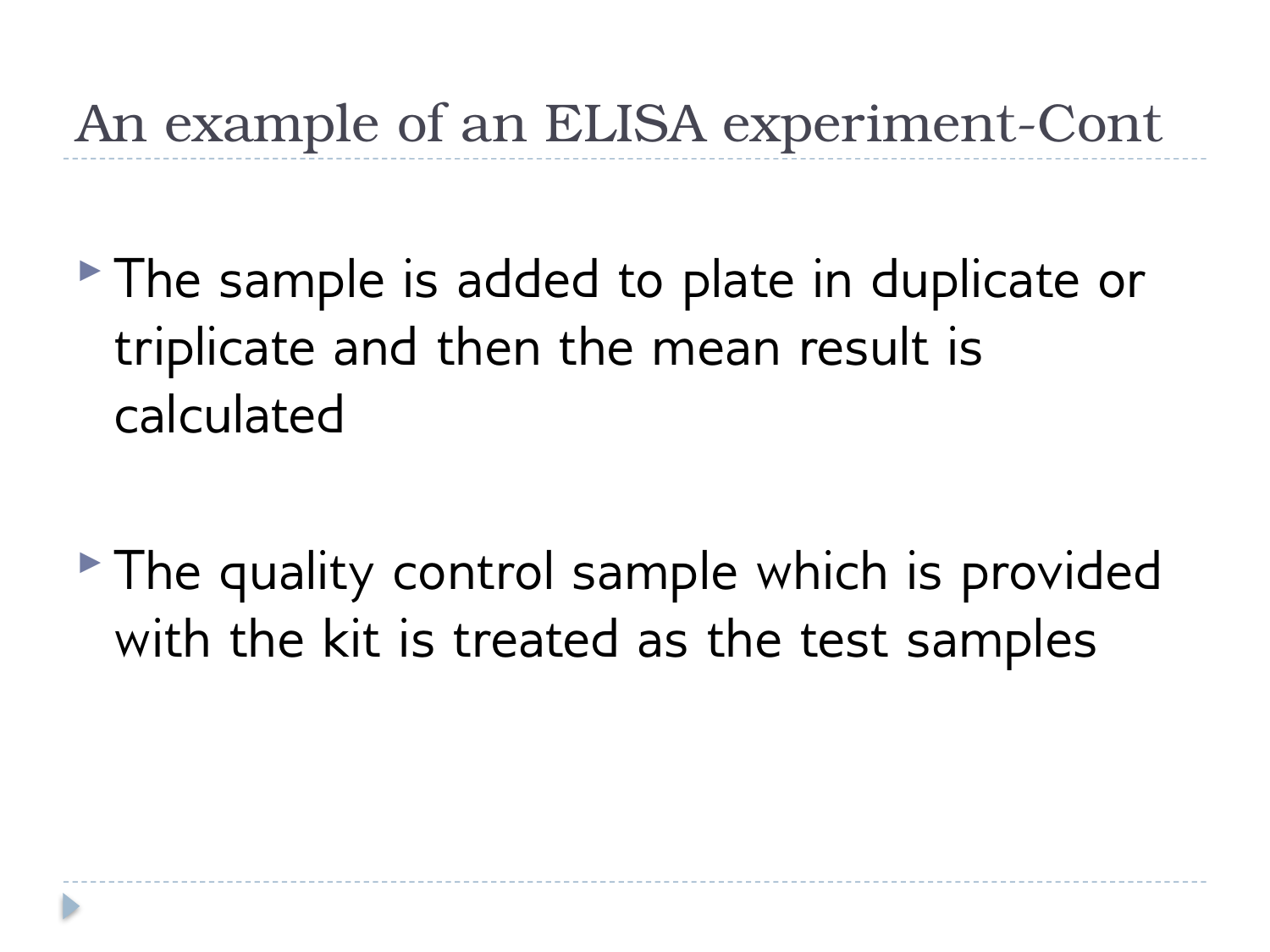

# An example of an ELISA experiment-Cont

The sample is added to plate in duplicate or triplicate and then the mean result is calculated

The quality control sample which is provided with the kit is treated as the test samples